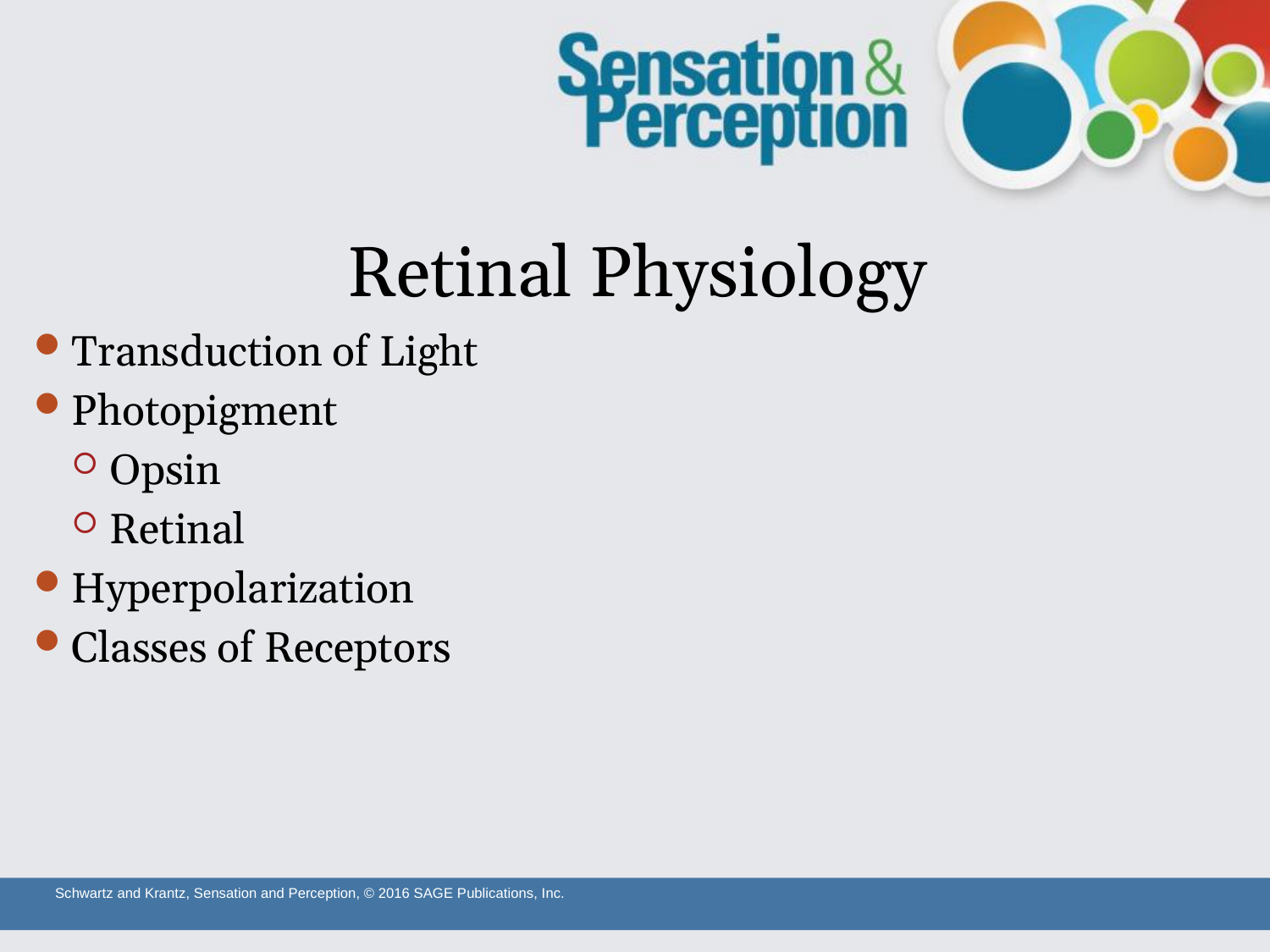

# Retinal Physiology
Transduction of Light
Photopigment
Opsin
Retinal
Hyperpolarization
Classes of Receptors
Schwartz and Krantz, Sensation and Perception, © 2016 SAGE Publications, Inc.